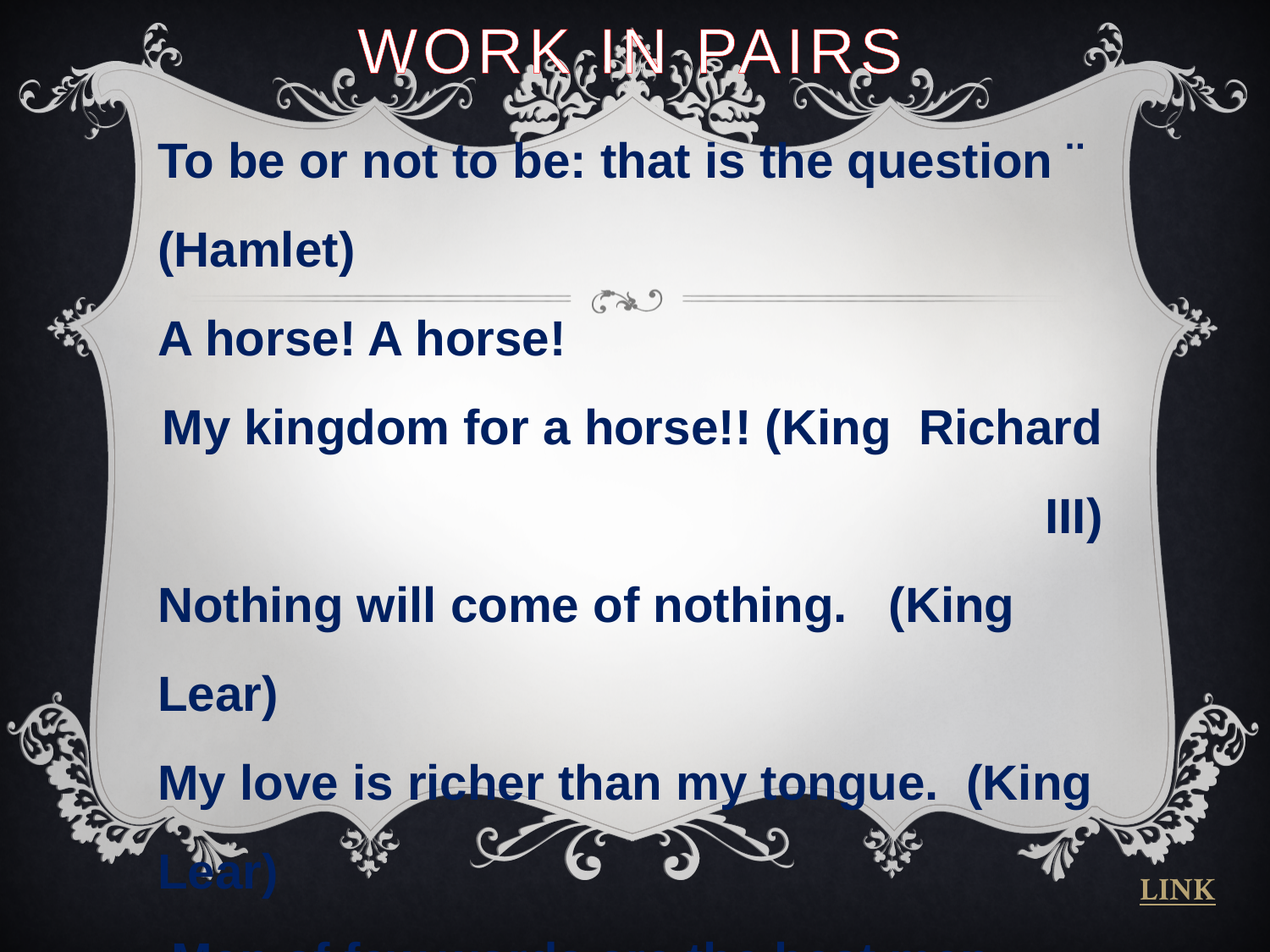

Work in pairs
To be or not to be: that is the question ¨  (Hamlet)
A horse! A horse!
My kingdom for a horse!! (King  Richard III)
Nothing will come of nothing.   (King Lear)
My love is richer than my tongue.  (King Lear)
 Men of few words are the best men.   (King Henry V)
 We have seen better days                	(King Lear)
A man can die, but once  		(King Henry IV)
LINK